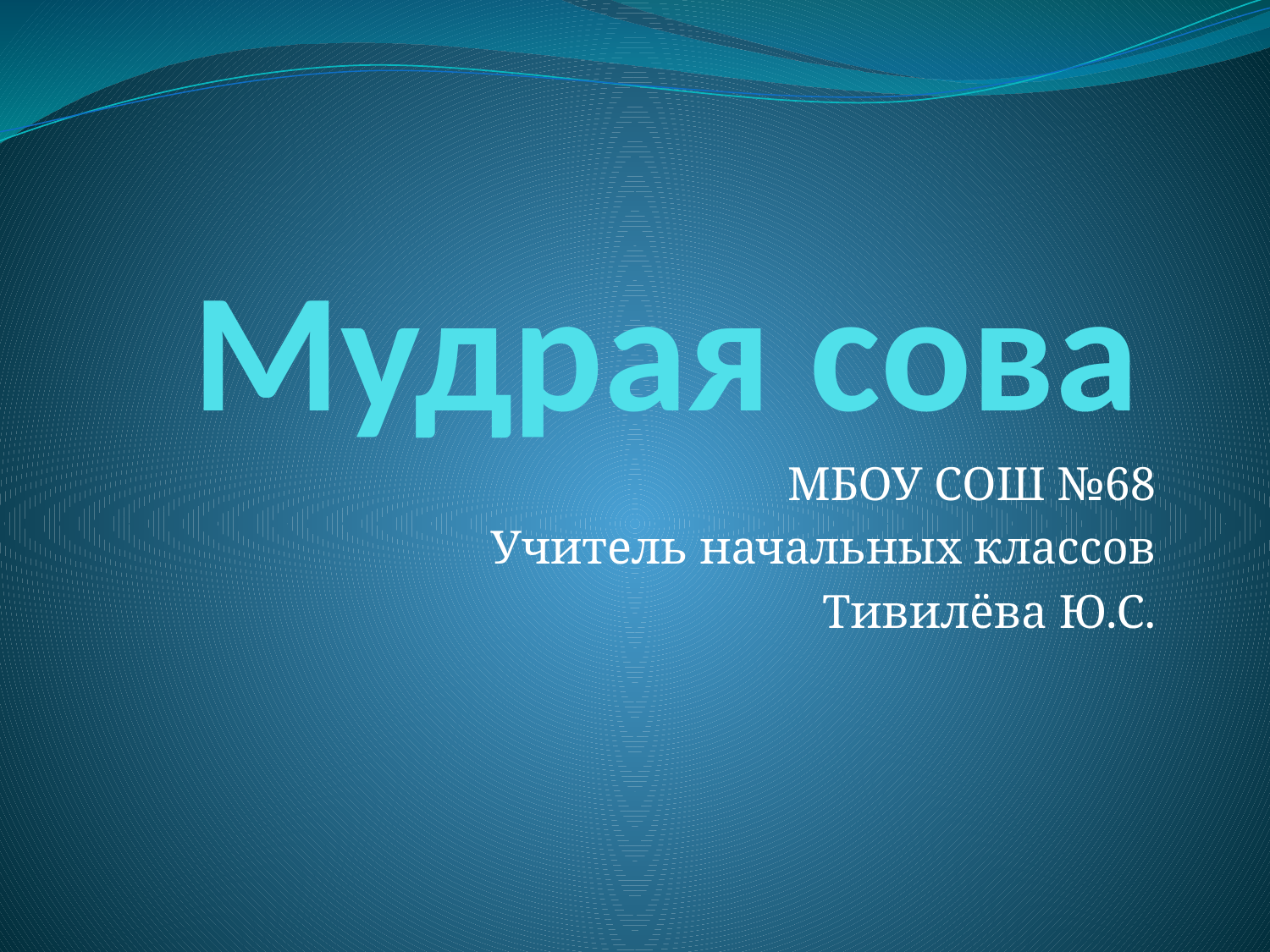

# Мудрая сова
МБОУ СОШ №68
Учитель начальных классов
Тивилёва Ю.С.